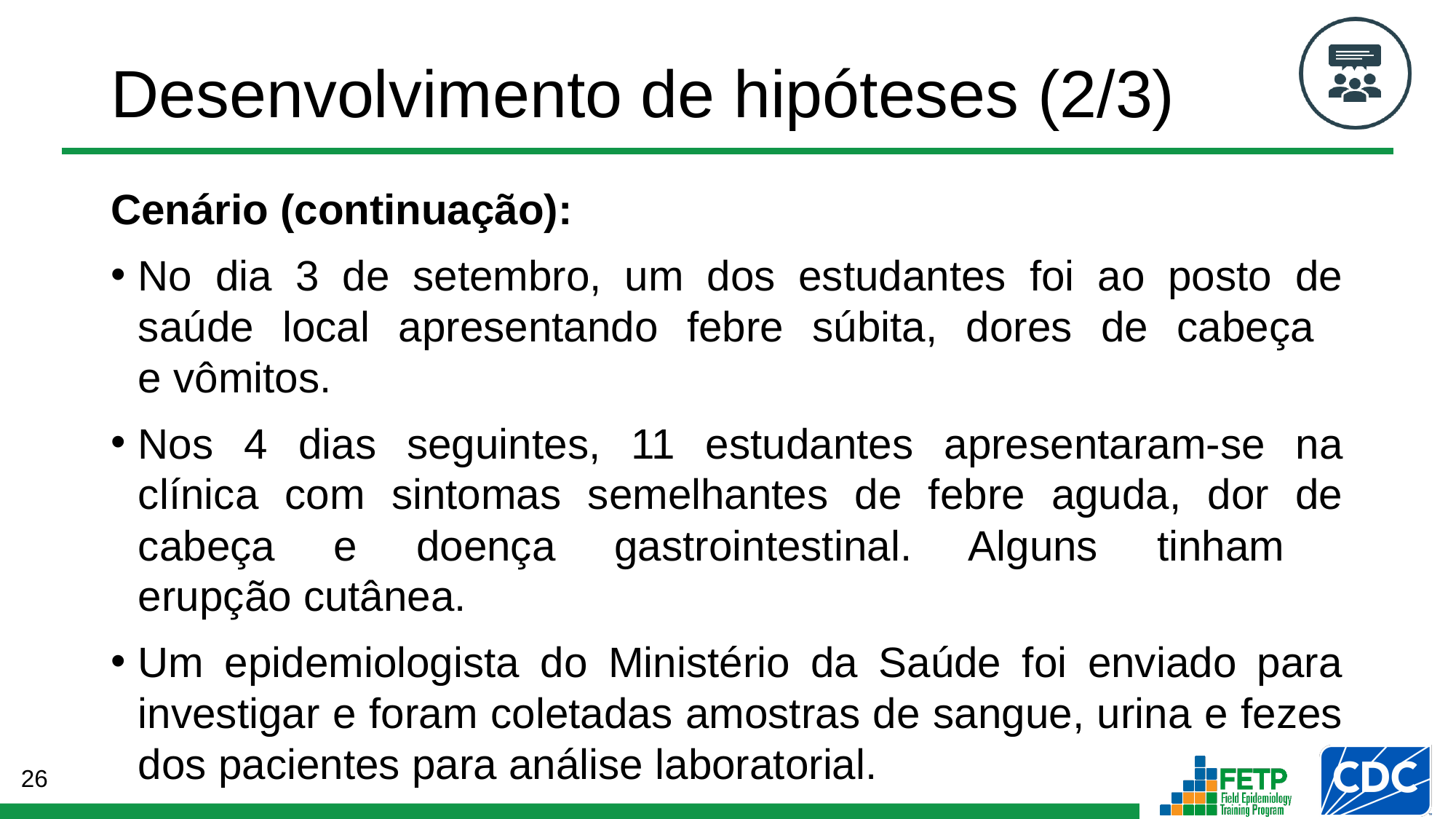

# Desenvolvimento de hipóteses (2/3)
Cenário (continuação):
No dia 3 de setembro, um dos estudantes foi ao posto de saúde local apresentando febre súbita, dores de cabeça
e vômitos.
Nos 4 dias seguintes, 11 estudantes apresentaram-se na clínica com sintomas semelhantes de febre aguda, dor de cabeça e doença gastrointestinal. Alguns tinham
erupção cutânea.
Um epidemiologista do Ministério da Saúde foi enviado para investigar e foram coletadas amostras de sangue, urina e fezes dos pacientes para análise laboratorial.